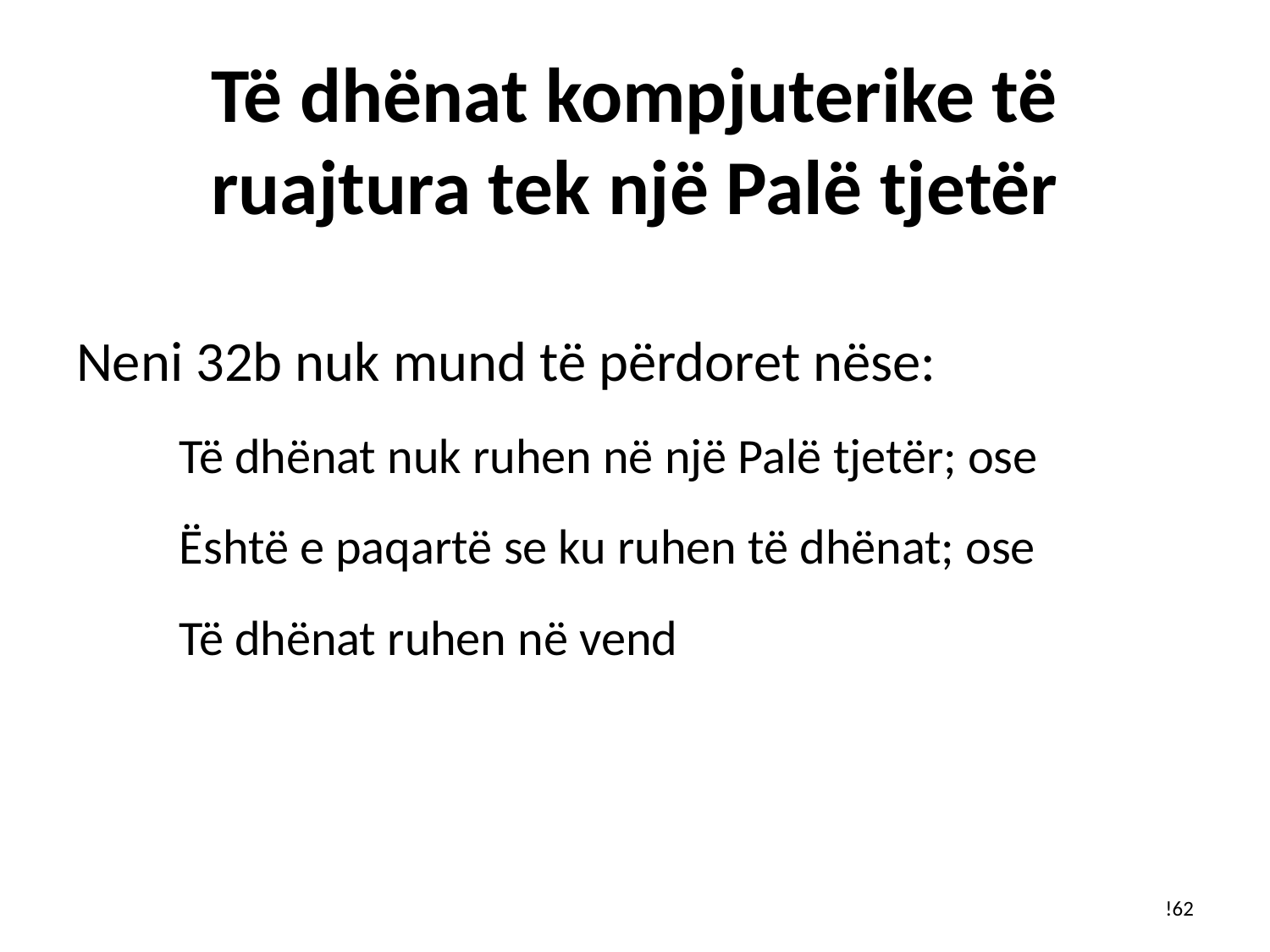

# Të dhënat kompjuterike të ruajtura tek një Palë tjetër
Neni 32b nuk mund të përdoret nëse:
Të dhënat nuk ruhen në një Palë tjetër; ose
Është e paqartë se ku ruhen të dhënat; ose
Të dhënat ruhen në vend

!62